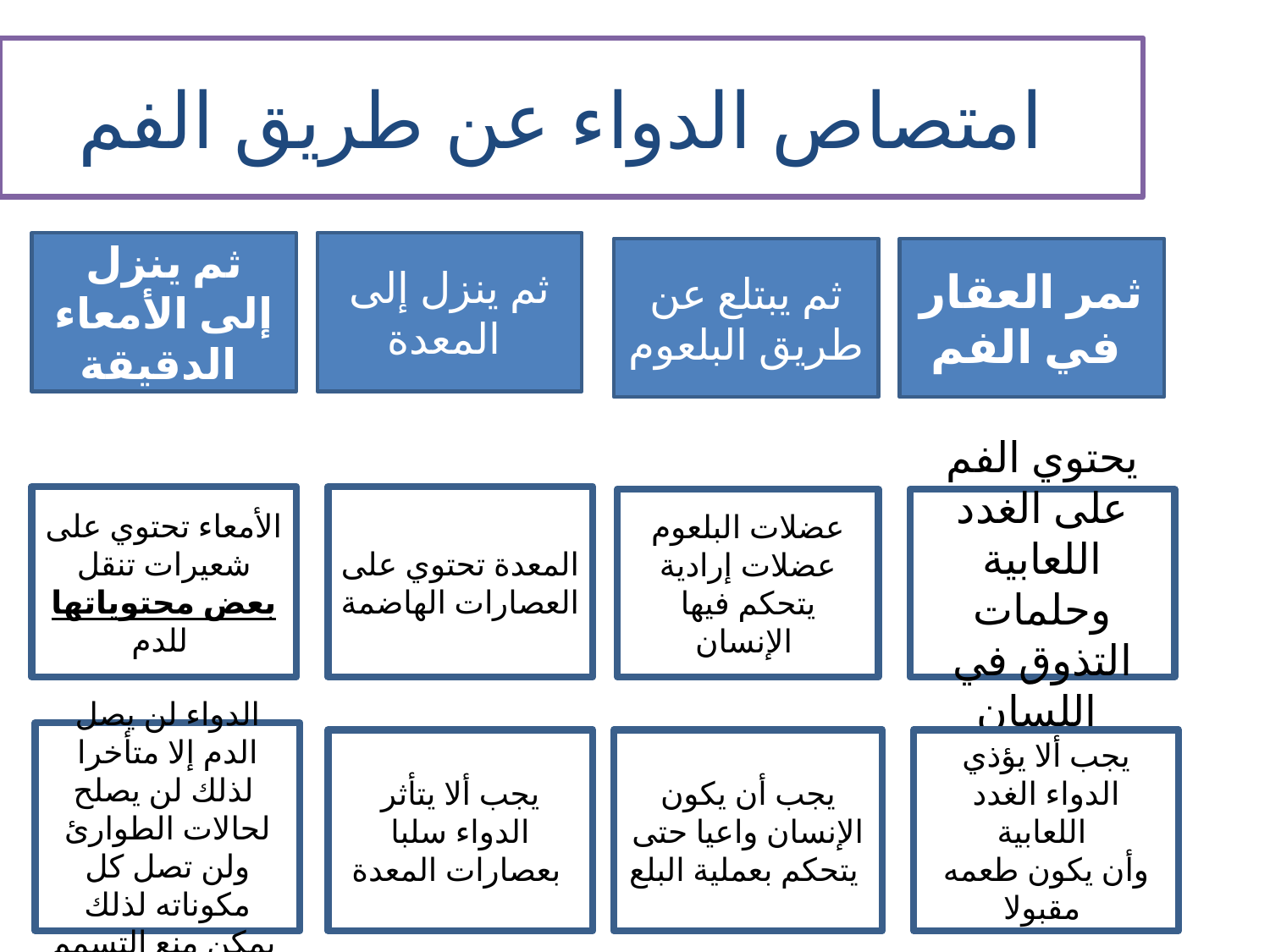

امتصاص الدواء عن طريق الفم
ثم ينزل إلى الأمعاء الدقيقة
ثم ينزل إلى المعدة
ثم يبتلع عن طريق البلعوم
ثمر العقار في الفم
الأمعاء تحتوي على شعيرات تنقل بعض محتوياتها للدم
المعدة تحتوي على العصارات الهاضمة
عضلات البلعوم عضلات إرادية يتحكم فيها الإنسان
يحتوي الفم على الغدد اللعابية وحلمات التذوق في اللسان
الدواء لن يصل الدم إلا متأخرا لذلك لن يصلح
لحالات الطوارئ
ولن تصل كل مكوناته لذلك يمكن منع التسمم
يجب ألا يتأثر الدواء سلبا بعصارات المعدة
يجب أن يكون الإنسان واعيا حتى يتحكم بعملية البلع
يجب ألا يؤذي الدواء الغدد اللعابية
وأن يكون طعمه مقبولا